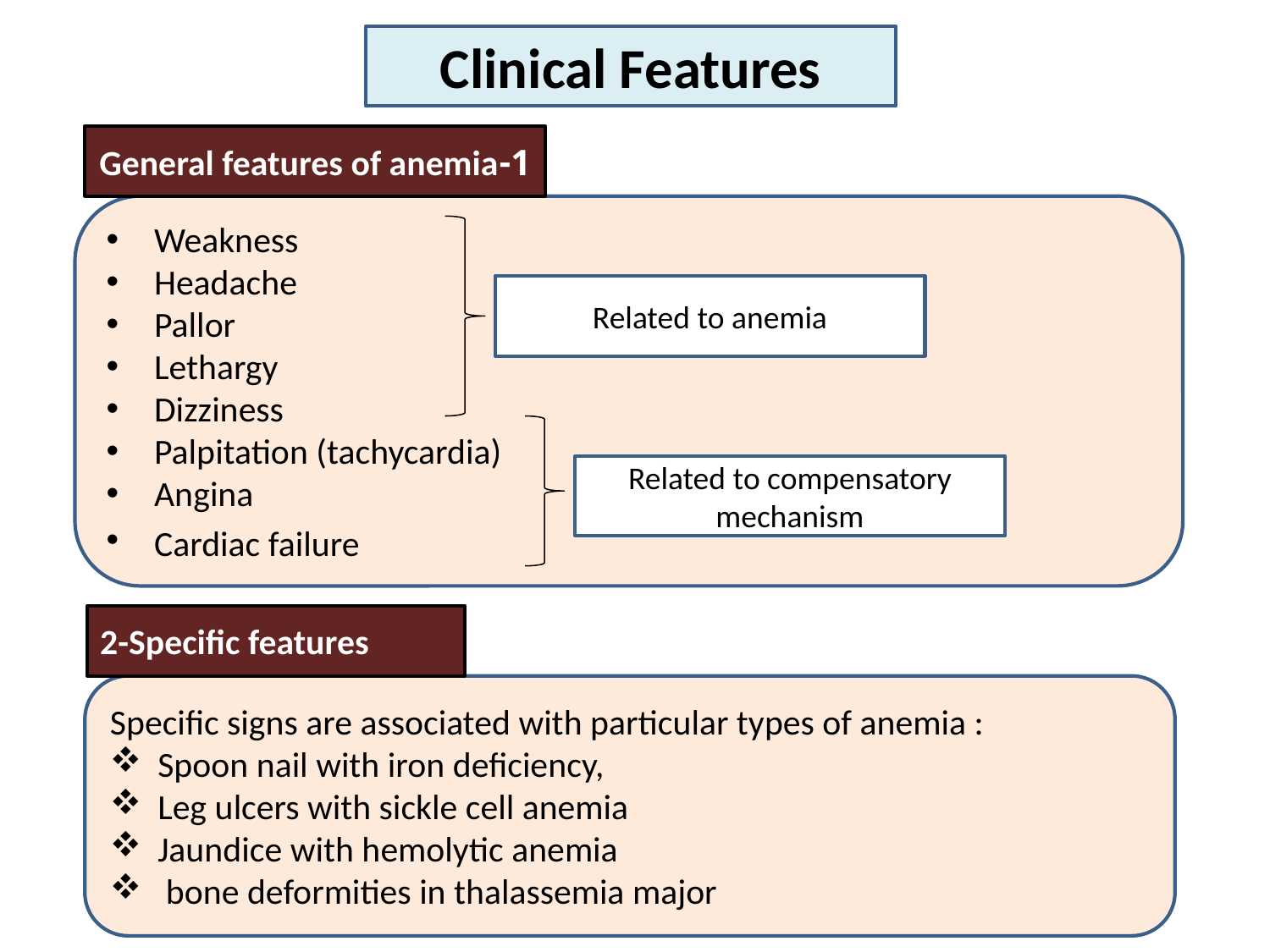

Clinical Features
1-General features of anemia
Weakness
Headache
Pallor
Lethargy
Dizziness
Palpitation (tachycardia)
Angina
Cardiac failure

Related to anemia

Related to compensatory mechanism
2-Specific features
Specific signs are associated with particular types of anemia :
Spoon nail with iron deficiency,
Leg ulcers with sickle cell anemia
Jaundice with hemolytic anemia
 bone deformities in thalassemia major